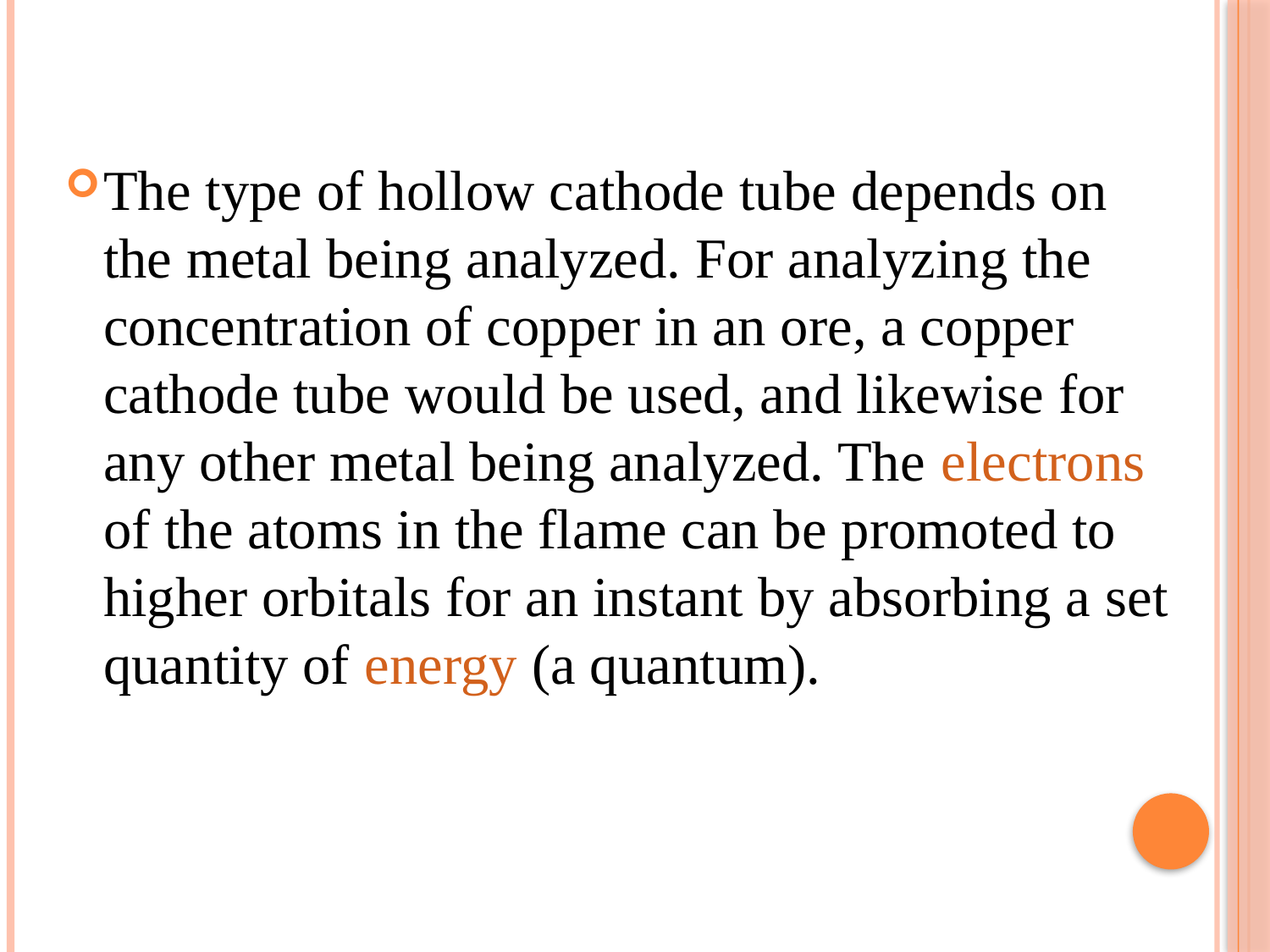

The type of hollow cathode tube depends on the metal being analyzed. For analyzing the concentration of copper in an ore, a copper cathode tube would be used, and likewise for any other metal being analyzed. The electrons of the atoms in the flame can be promoted to higher orbitals for an instant by absorbing a set quantity of energy (a quantum).